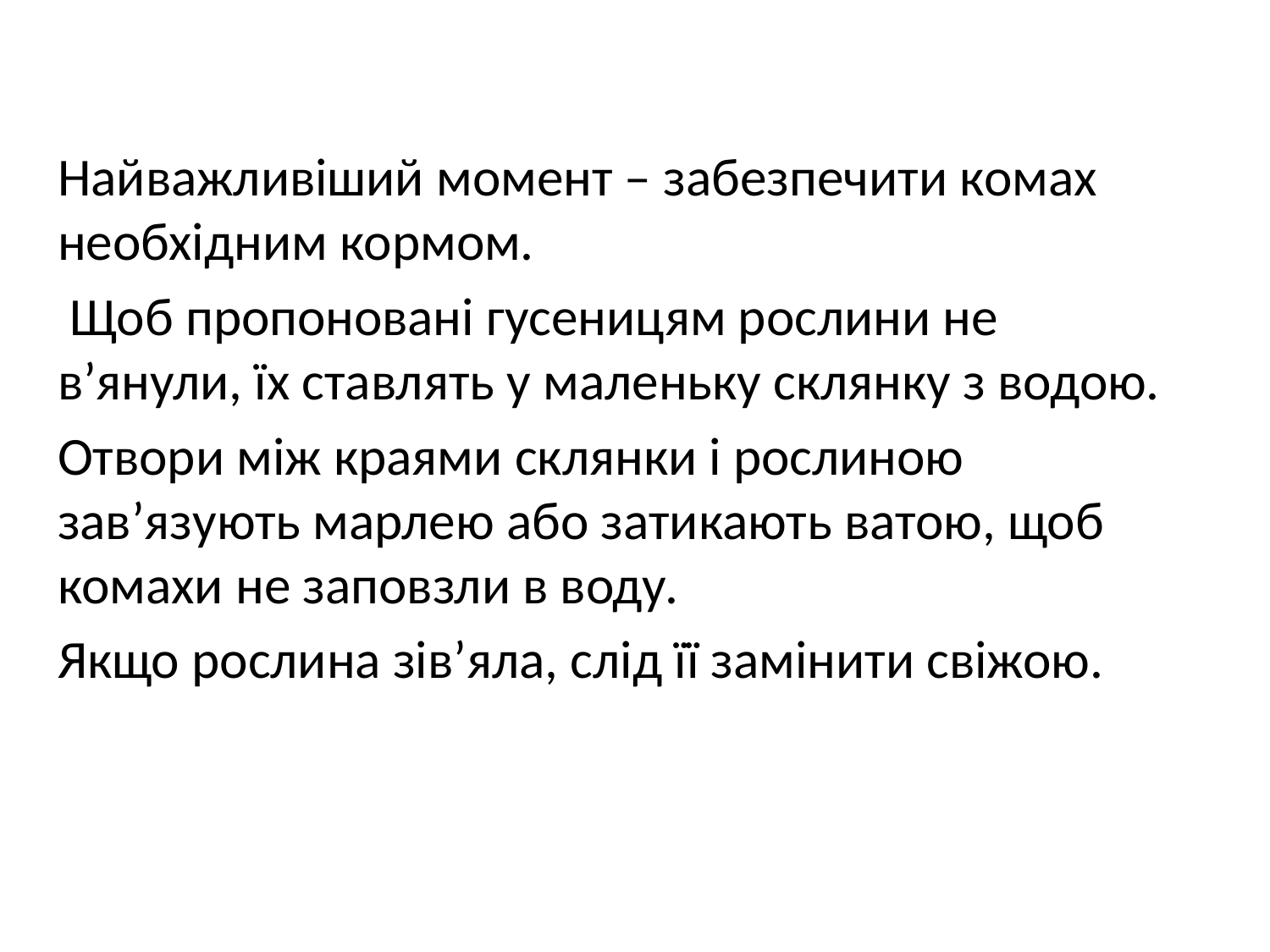

Найважливіший момент – забезпечити комах необхідним кормом.
 Щоб пропоновані гусеницям рослини не в’янули, їх ставлять у маленьку склянку з водою.
Отвори між краями склянки і рослиною зав’язують марлею або затикають ватою, щоб комахи не заповзли в воду.
Якщо рослина зів’яла, слід її замінити свіжою.